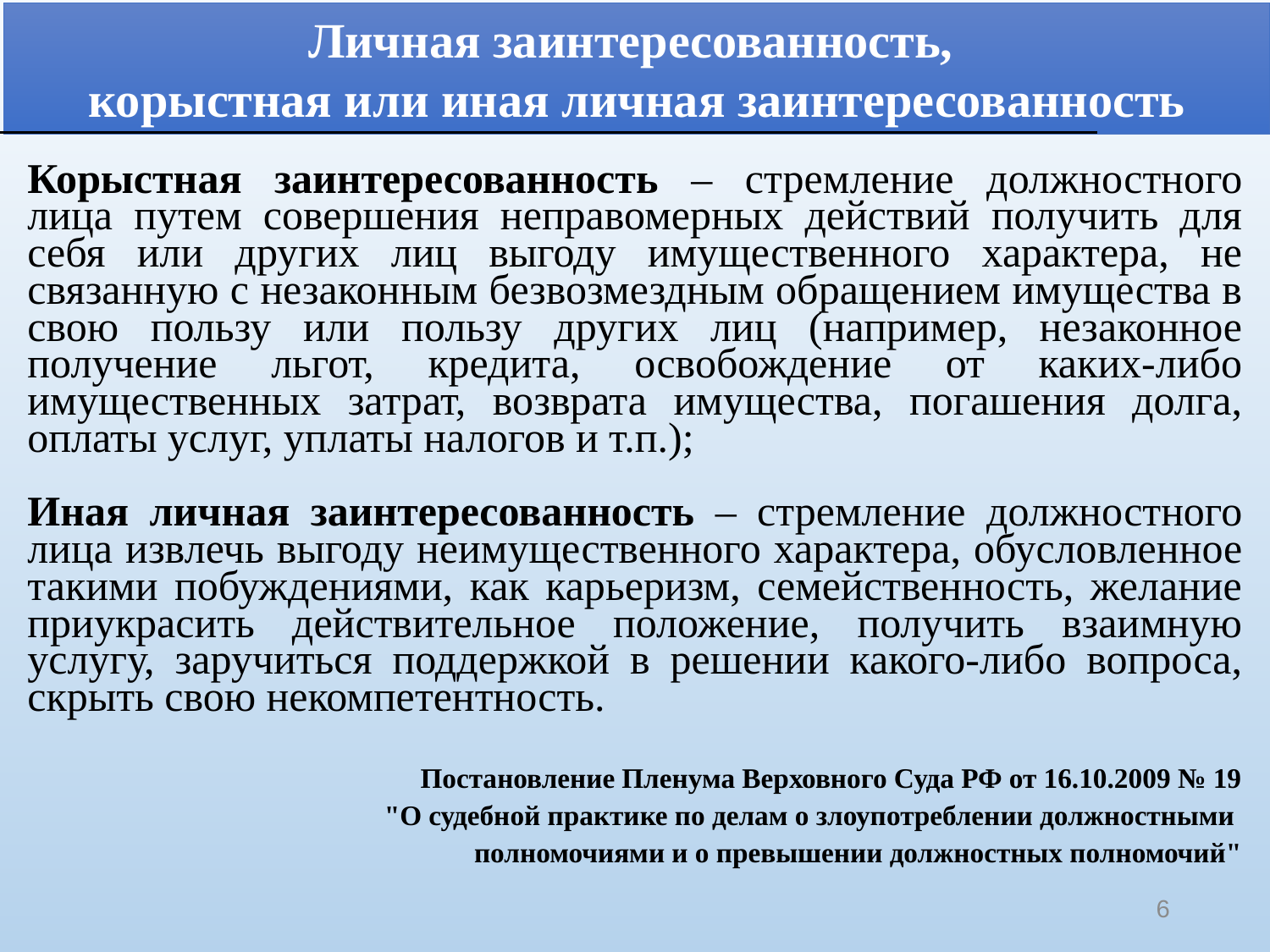

Личная заинтересованность,
корыстная или иная личная заинтересованность
Корыстная заинтересованность – стремление должностного лица путем совершения неправомерных действий получить для себя или других лиц выгоду имущественного характера, не связанную с незаконным безвозмездным обращением имущества в свою пользу или пользу других лиц (например, незаконное получение льгот, кредита, освобождение от каких-либо имущественных затрат, возврата имущества, погашения долга, оплаты услуг, уплаты налогов и т.п.);

Иная личная заинтересованность – стремление должностного лица извлечь выгоду неимущественного характера, обусловленное такими побуждениями, как карьеризм, семейственность, желание приукрасить действительное положение, получить взаимную услугу, заручиться поддержкой в решении какого-либо вопроса, скрыть свою некомпетентность.

Постановление Пленума Верховного Суда РФ от 16.10.2009 № 19
 "О судебной практике по делам о злоупотреблении должностными
полномочиями и о превышении должностных полномочий"
6